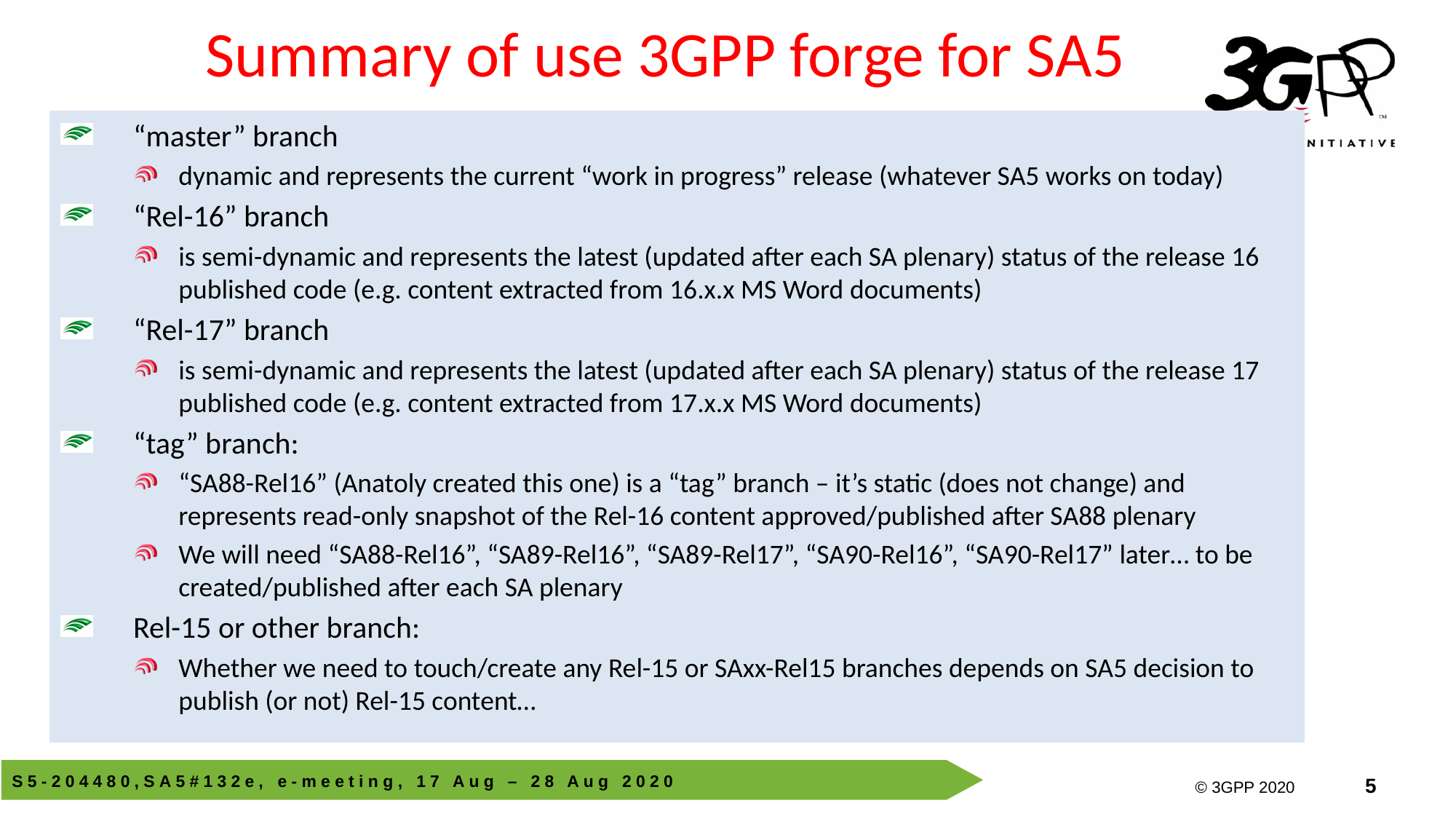

# Summary of use 3GPP forge for SA5
“master” branch
dynamic and represents the current “work in progress” release (whatever SA5 works on today)
“Rel-16” branch
is semi-dynamic and represents the latest (updated after each SA plenary) status of the release 16 published code (e.g. content extracted from 16.x.x MS Word documents)
“Rel-17” branch
is semi-dynamic and represents the latest (updated after each SA plenary) status of the release 17 published code (e.g. content extracted from 17.x.x MS Word documents)
“tag” branch:
“SA88-Rel16” (Anatoly created this one) is a “tag” branch – it’s static (does not change) and represents read-only snapshot of the Rel-16 content approved/published after SA88 plenary
We will need “SA88-Rel16”, “SA89-Rel16”, “SA89-Rel17”, “SA90-Rel16”, “SA90-Rel17” later… to be created/published after each SA plenary
Rel-15 or other branch:
Whether we need to touch/create any Rel-15 or SAxx-Rel15 branches depends on SA5 decision to publish (or not) Rel-15 content…